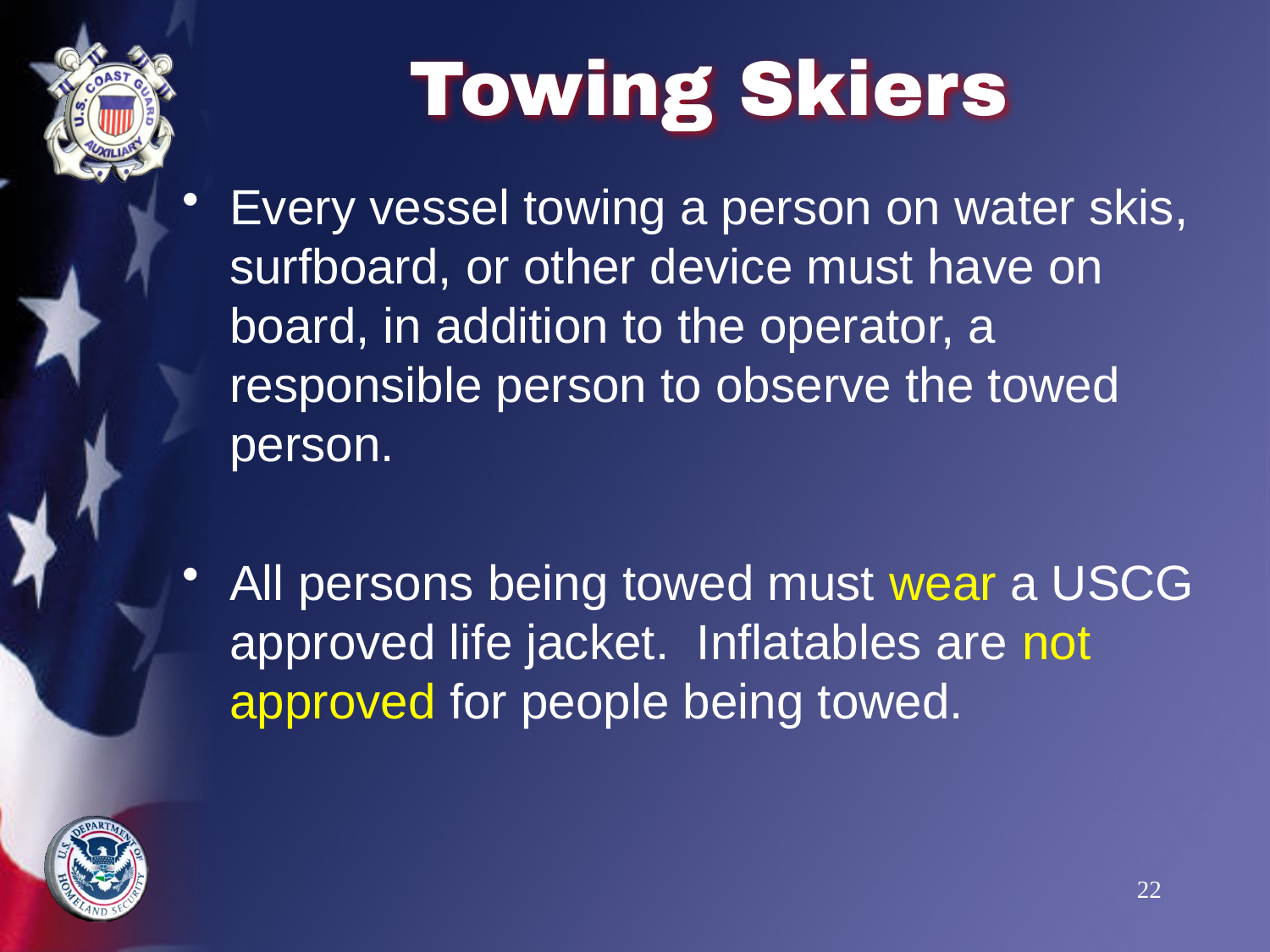

# Towing Skiers
Every vessel towing a person on water skis, surfboard, or other device must have on board, in addition to the operator, a responsible person to observe the towed person.

All persons being towed must wear a USCG approved life jacket.  Inflatables are not approved for people being towed.
22